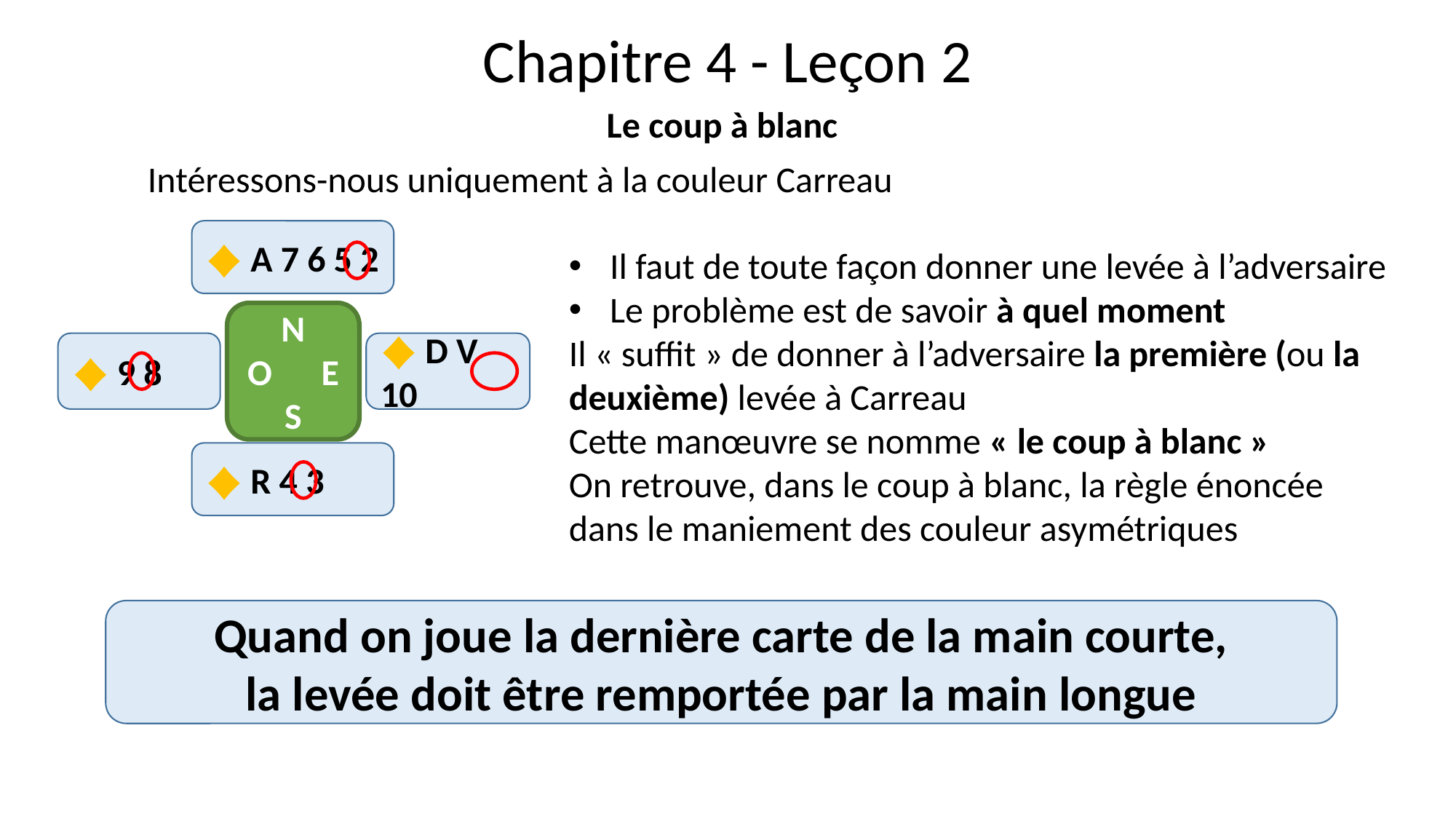

# Chapitre 4 - Leçon 2
Le coup à blanc
	Intéressons-nous uniquement à la couleur Carreau
♦ A 7 6 5 2
N
O      E
S
♦ 9 8
♦ D V 10
♦ R 4 3
Il faut de toute façon donner une levée à l’adversaire
Le problème est de savoir à quel moment
Il « suffit » de donner à l’adversaire la première (ou la deuxième) levée à Carreau
Cette manœuvre se nomme « le coup à blanc »
On retrouve, dans le coup à blanc, la règle énoncée dans le maniement des couleur asymétriques

Quand on joue la dernière carte de la main courte,
la levée doit être remportée par la main longue